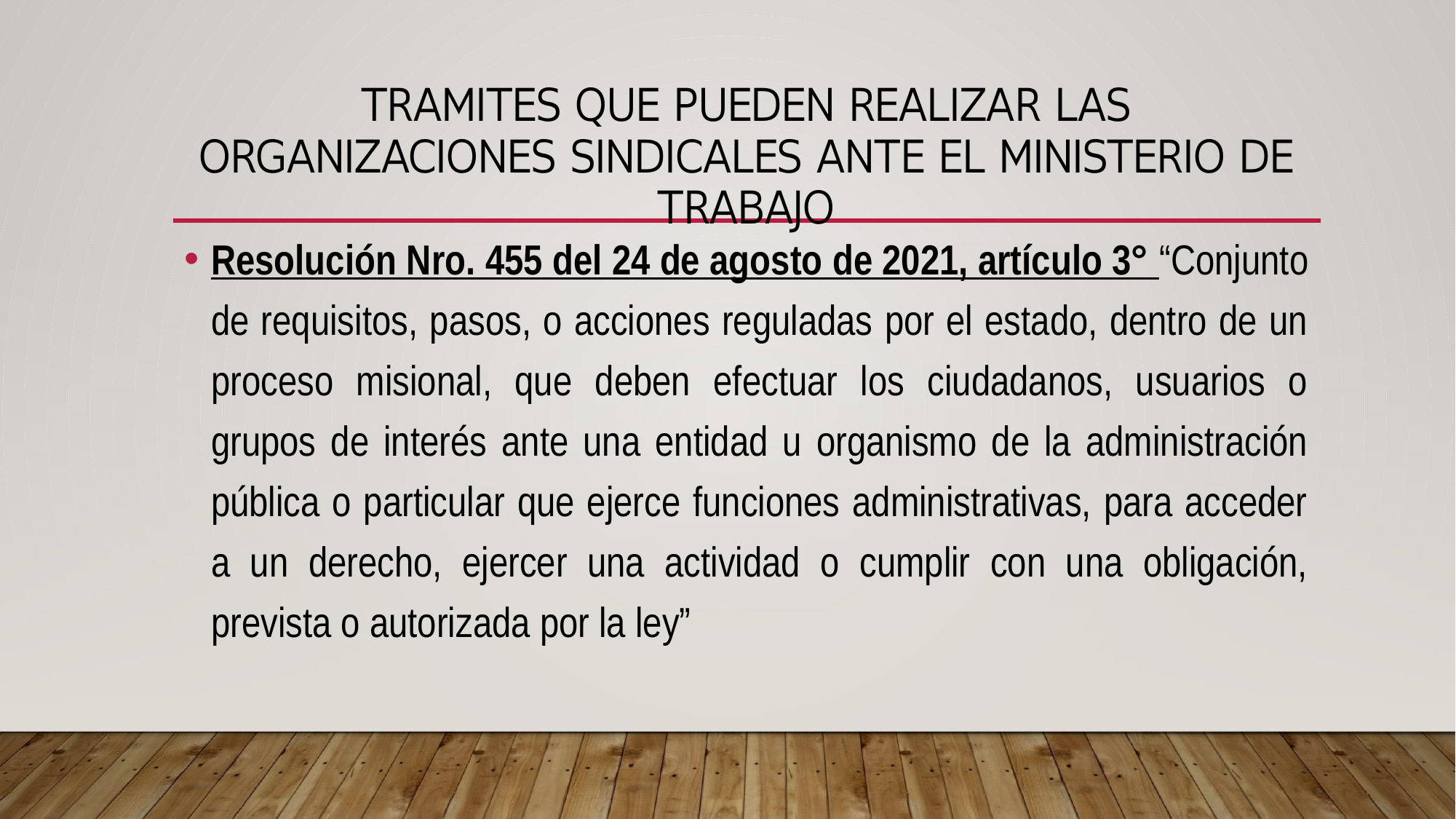

# TRAMITES QUE PUEDEN REALIZAR LAS ORGANIZACIONES SINDICALES ANTE EL MINISTERIO DE TRABAJO
Resolución Nro. 455 del 24 de agosto de 2021, artículo 3° “Conjunto de requisitos, pasos, o acciones reguladas por el estado, dentro de un proceso misional, que deben efectuar los ciudadanos, usuarios o grupos de interés ante una entidad u organismo de la administración pública o particular que ejerce funciones administrativas, para acceder a un derecho, ejercer una actividad o cumplir con una obligación, prevista o autorizada por la ley”